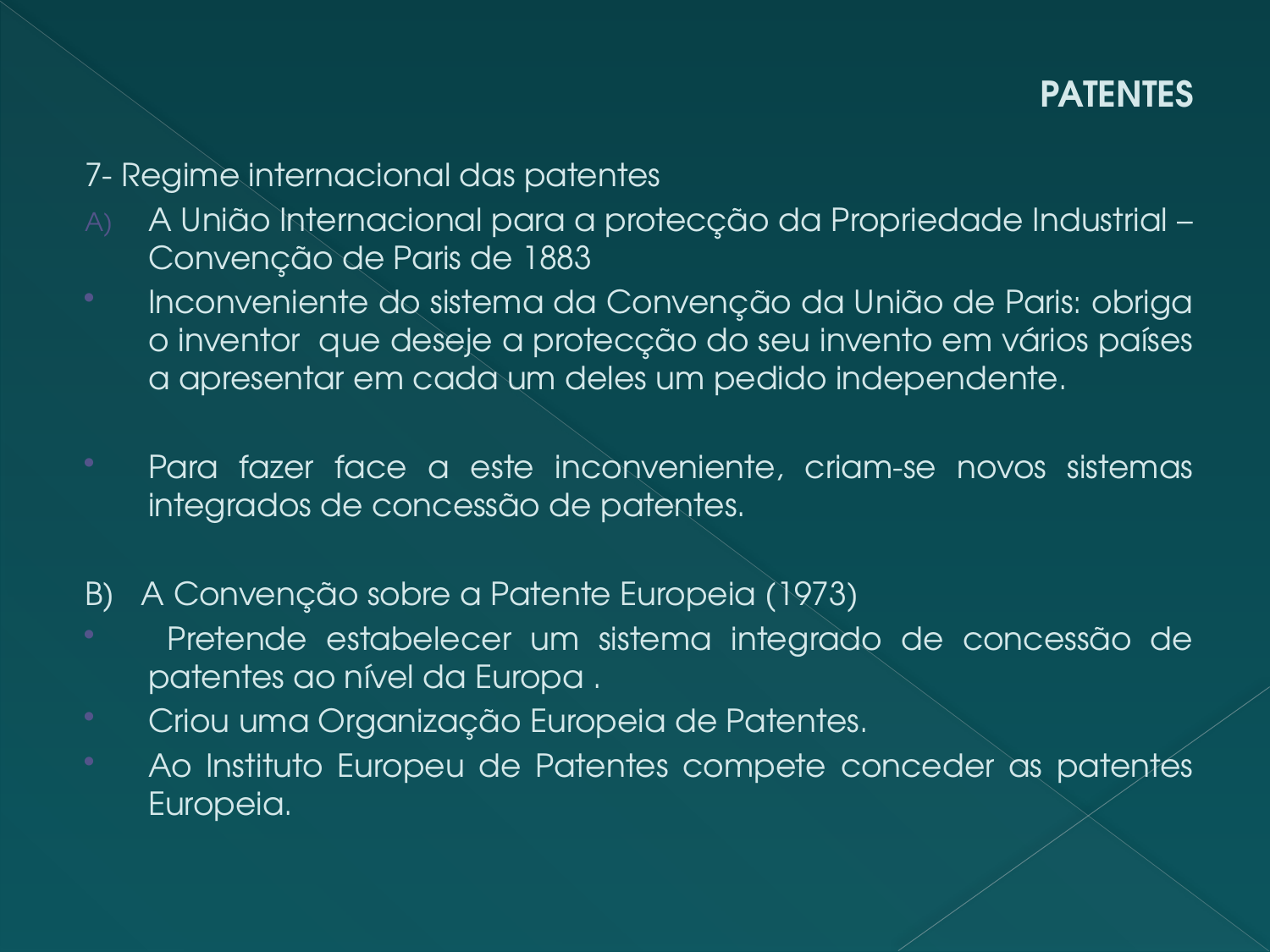

# PATENTES
7- Regime internacional das patentes
A União Internacional para a protecção da Propriedade Industrial – Convenção de Paris de 1883
Inconveniente do sistema da Convenção da União de Paris: obriga o inventor  que deseje a protecção do seu invento em vários países a apresentar em cada um deles um pedido independente.

Para fazer face a este inconveniente, criam-se novos sistemas integrados de concessão de patentes.

B)   A Convenção sobre a Patente Europeia (1973)
 Pretende estabelecer um sistema integrado de concessão de patentes ao nível da Europa .
Criou uma Organização Europeia de Patentes.
Ao Instituto Europeu de Patentes compete conceder as patentes Europeia.